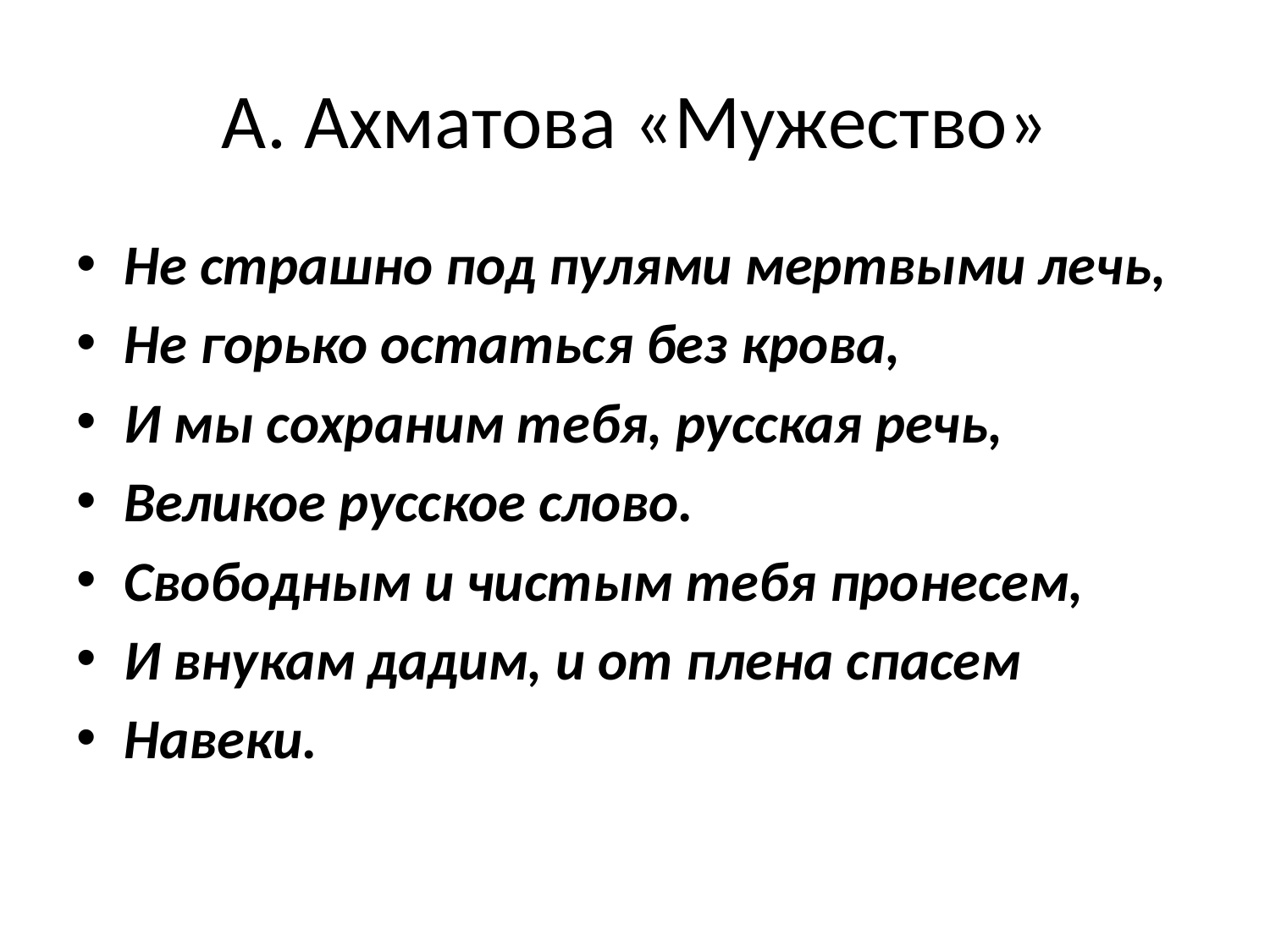

# А. Ахматова «Мужество»
Не страшно под пулями мертвыми лечь,
Не горько остаться без крова,
И мы сохраним тебя, русская речь,
Великое русское слово.
Свободным и чистым тебя пронесем,
И внукам дадим, и от плена спасем
Навеки.